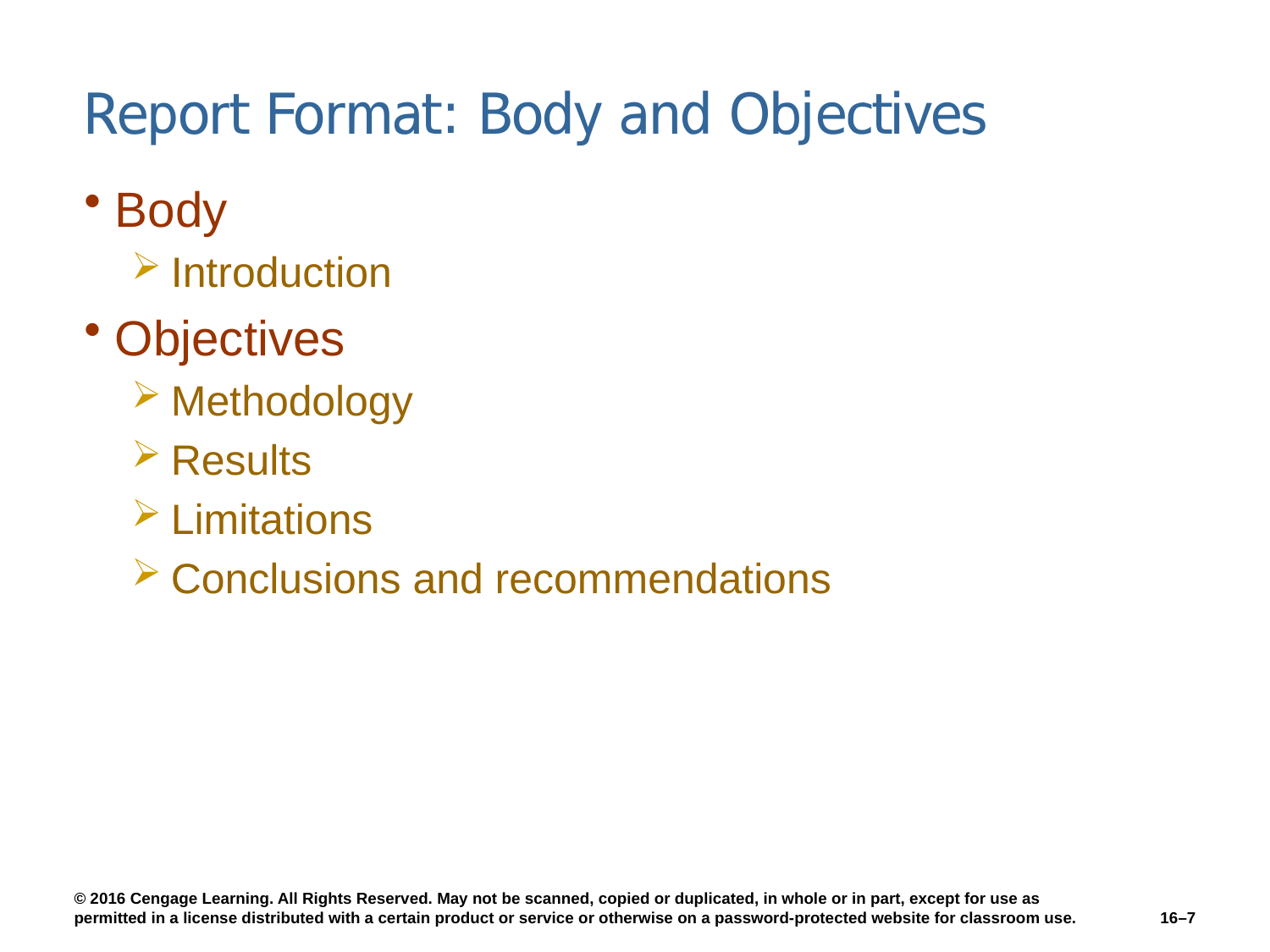

# Report Format: Body and Objectives
Body
Introduction
Objectives
Methodology
Results
Limitations
Conclusions and recommendations
16–7
© 2016 Cengage Learning. All Rights Reserved. May not be scanned, copied or duplicated, in whole or in part, except for use as permitted in a license distributed with a certain product or service or otherwise on a password-protected website for classroom use.